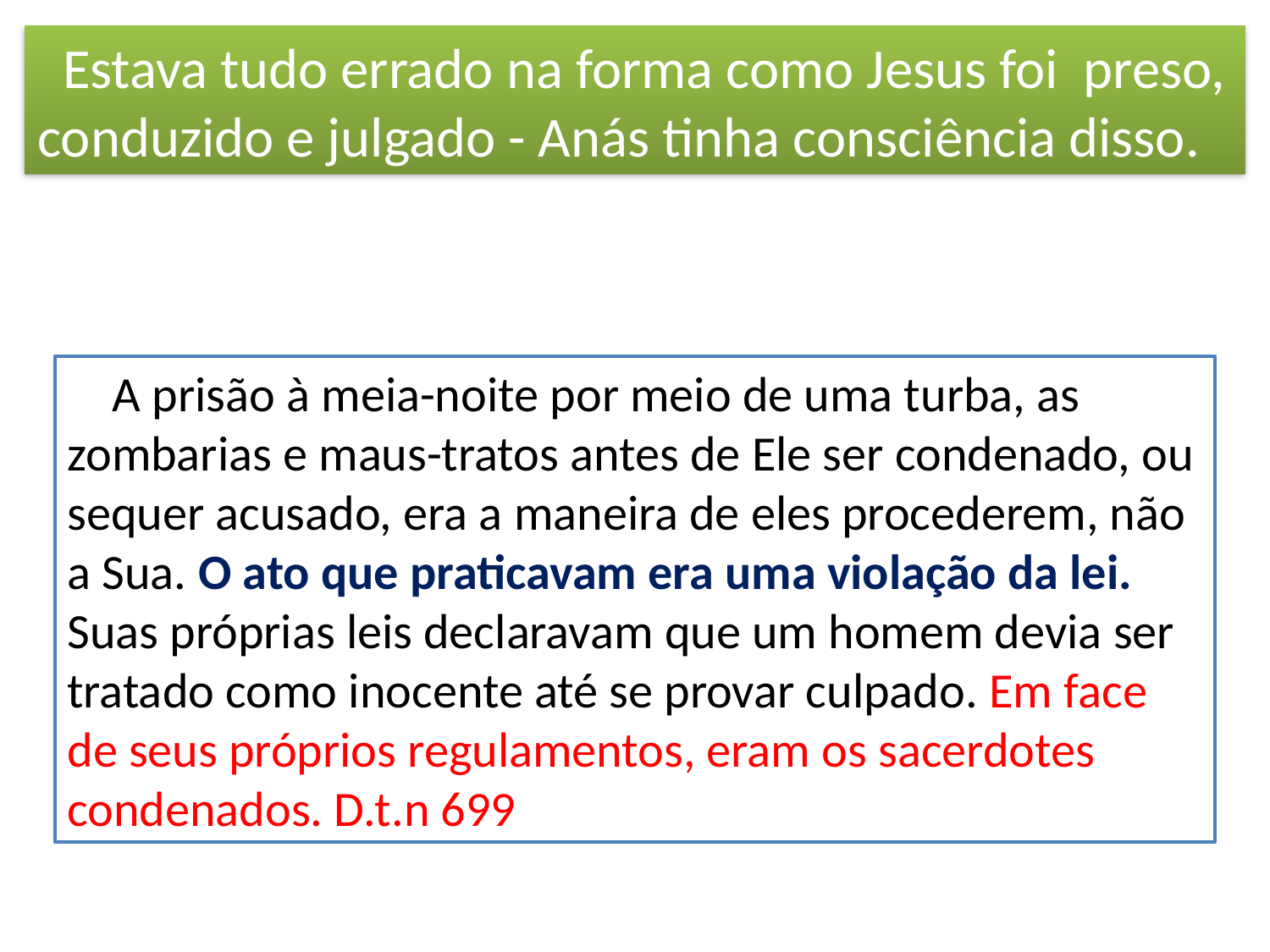

Estava tudo errado na forma como Jesus foi  preso,
conduzido e julgado - Anás tinha consciência disso.
    A prisão à meia-noite por meio de uma turba, as zombarias e maus-tratos antes de Ele ser condenado, ou sequer acusado, era a maneira de eles procederem, não a Sua. O ato que praticavam era uma violação da lei. Suas próprias leis declaravam que um homem devia ser tratado como inocente até se provar culpado. Em face de seus próprios regulamentos, eram os sacerdotes condenados. D.t.n 699